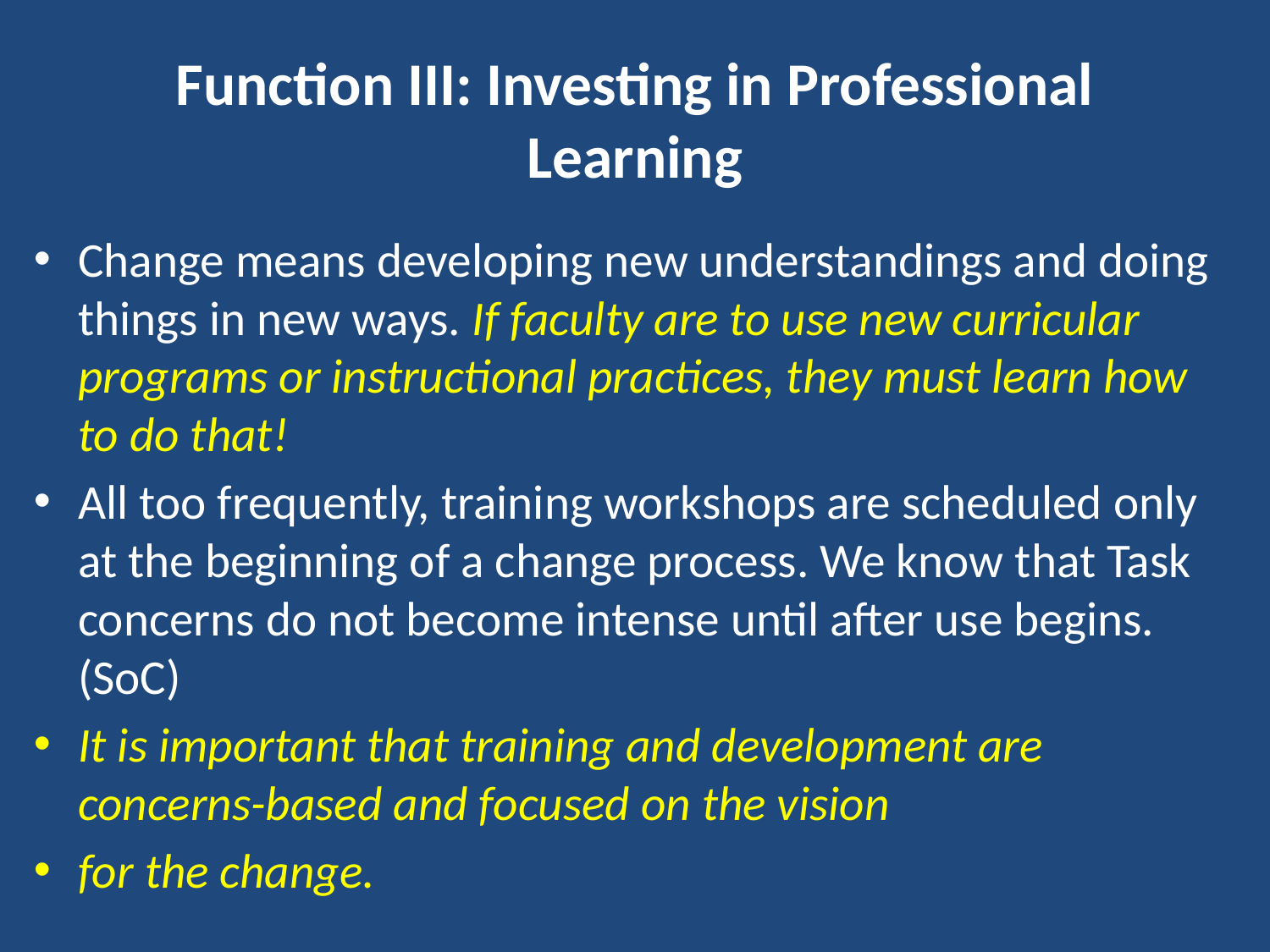

# Function III: Investing in Professional Learning
Change means developing new understandings and doing things in new ways. If faculty are to use new curricular programs or instructional practices, they must learn how to do that!
All too frequently, training workshops are scheduled only at the beginning of a change process. We know that Task concerns do not become intense until after use begins. (SoC)
It is important that training and development are concerns-based and focused on the vision
for the change.